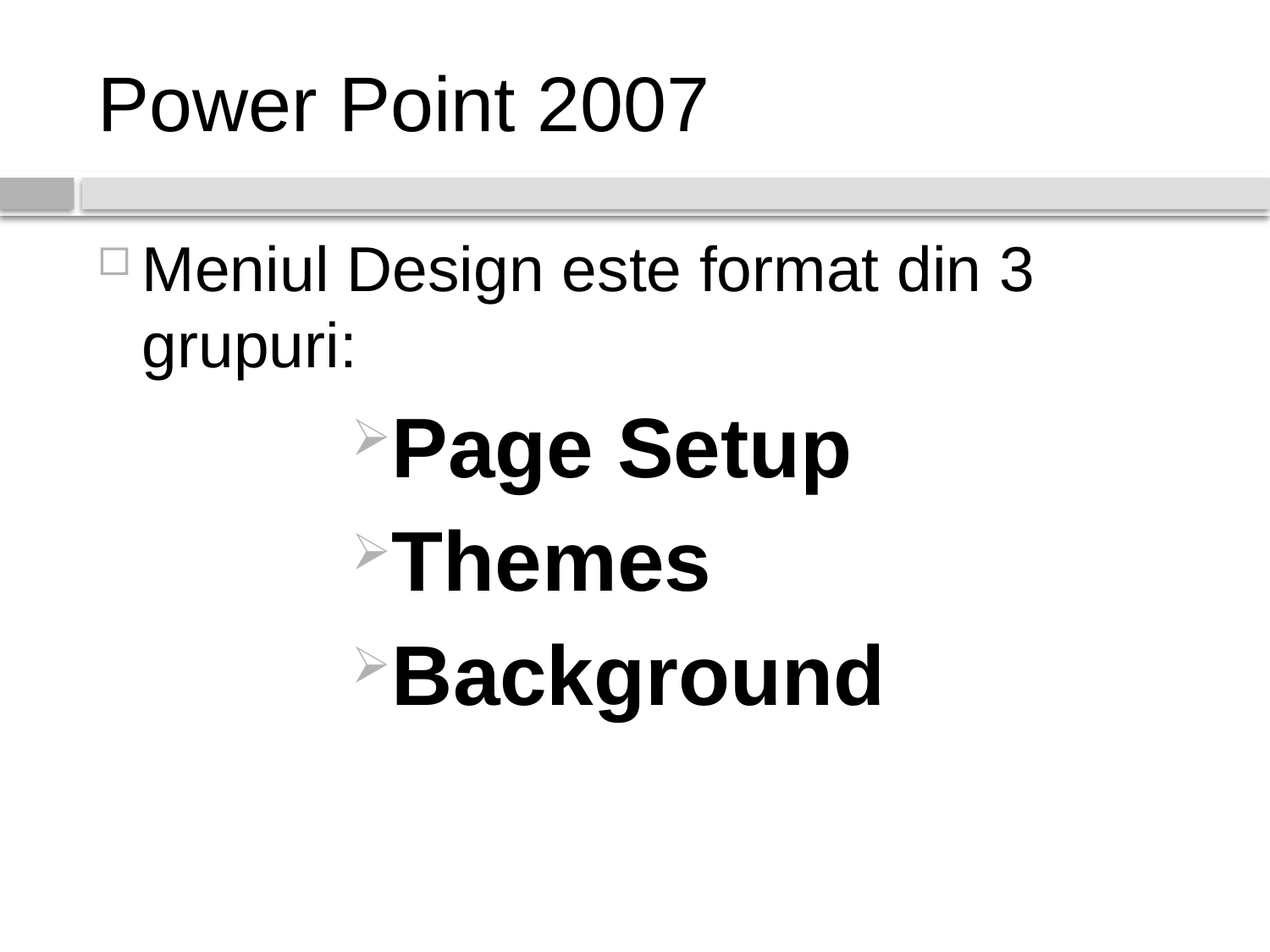

# Power Point 2007
Meniul Design este format din 3 grupuri:
Page Setup
Themes
Background